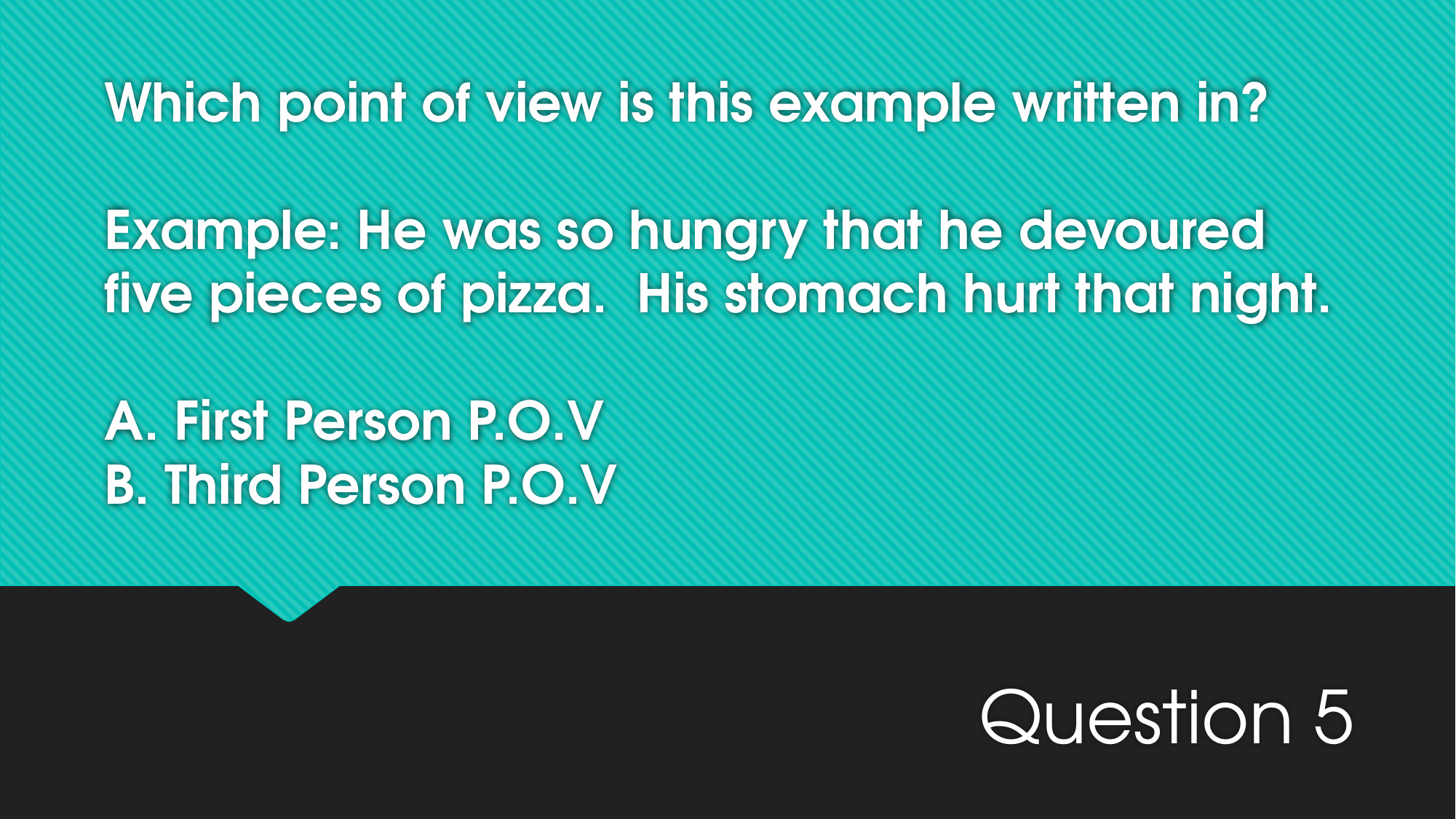

# Which point of view is this example written in? Example: He was so hungry that he devoured five pieces of pizza.  His stomach hurt that night. A. First Person P.O.V B. Third Person P.O.V
Question 5